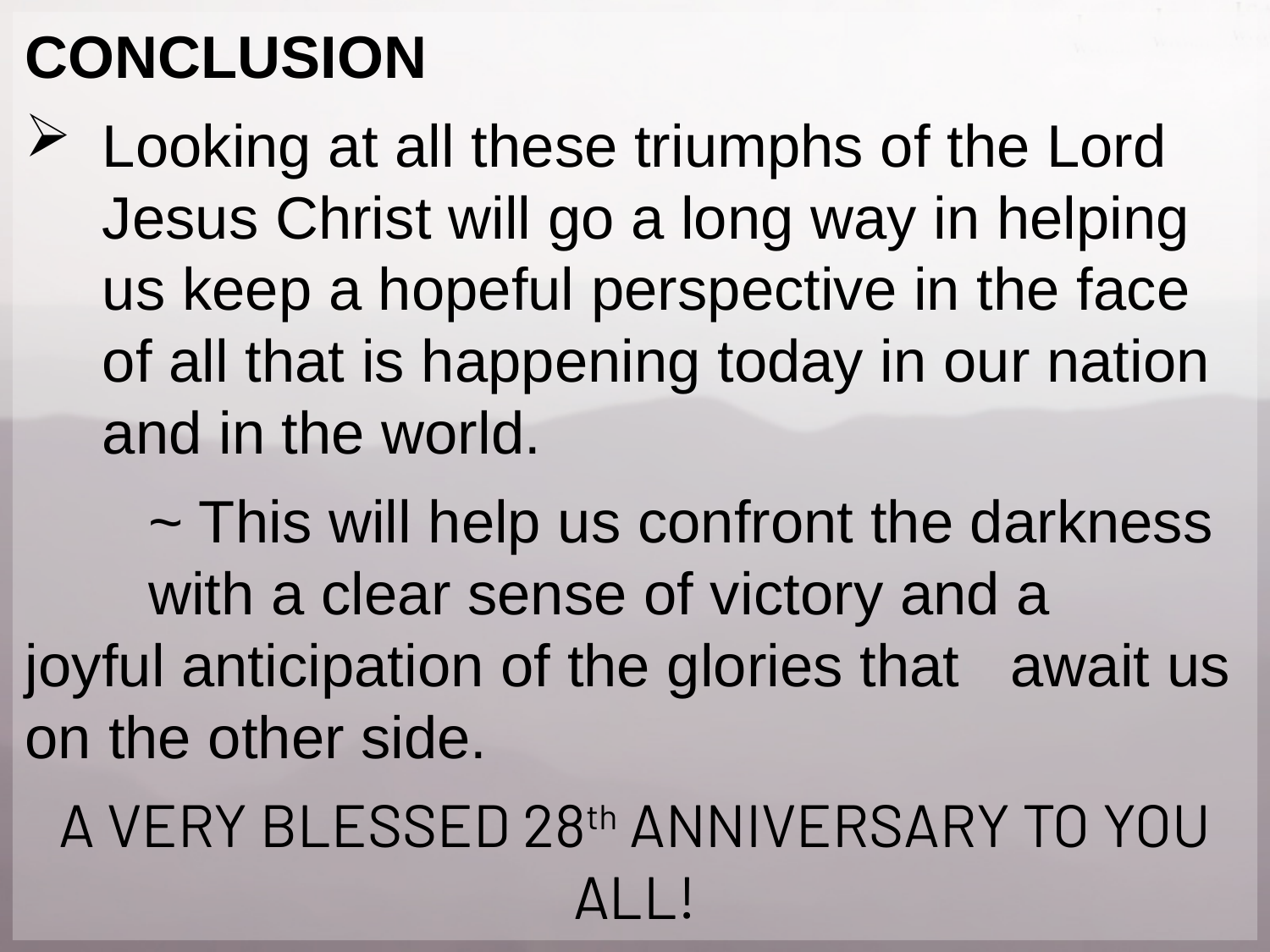

CONCLUSION
Looking at all these triumphs of the Lord Jesus Christ will go a long way in helping us keep a hopeful perspective in the face of all that is happening today in our nation and in the world.
		~ This will help us confront the darkness 						with a clear sense of victory and a 							joyful anticipation of the glories that 						await us on the other side.
A VERY BLESSED 28th ANNIVERSARY TO YOU ALL!